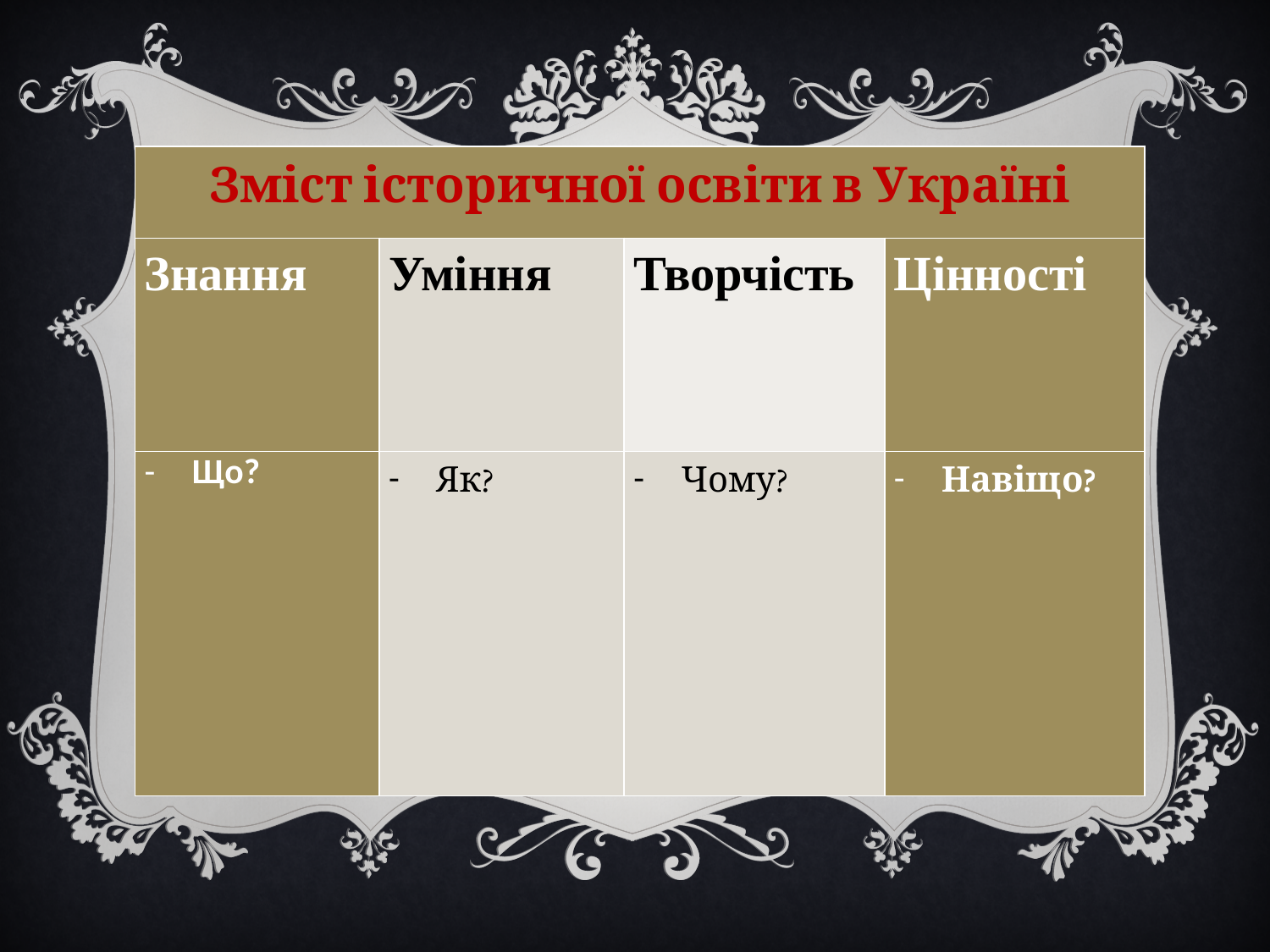

| Зміст історичної освіти в Україні |  |  |  |
| --- | --- | --- | --- |
| Знання | Уміння | Творчість | Цінності |
| Що? | Як? | Чому? | Навіщо? |